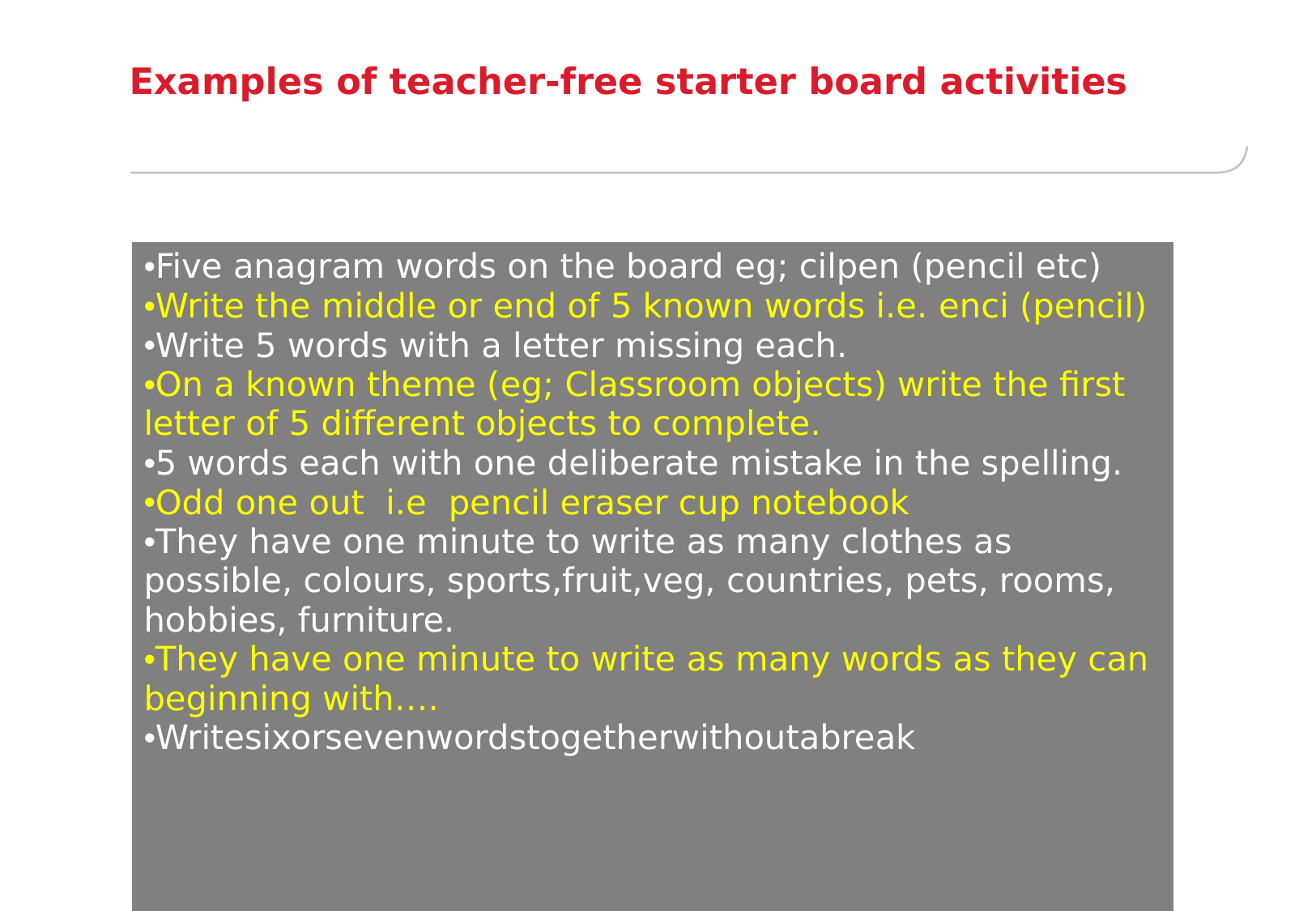

# Examples of teacher-free starter board activities

| Five anagram words on the board eg; cilpen (pencil etc) Write the middle or end of 5 known words i.e. enci (pencil) Write 5 words with a letter missing each. On a known theme (eg; Classroom objects) write the first letter of 5 different objects to complete. 5 words each with one deliberate mistake in the spelling. Odd one out i.e pencil eraser cup notebook They have one minute to write as many clothes as possible, colours, sports,fruit,veg, countries, pets, rooms, hobbies, furniture. They have one minute to write as many words as they can beginning with…. Writesixorsevenwordstogetherwithoutabreak |
| --- |